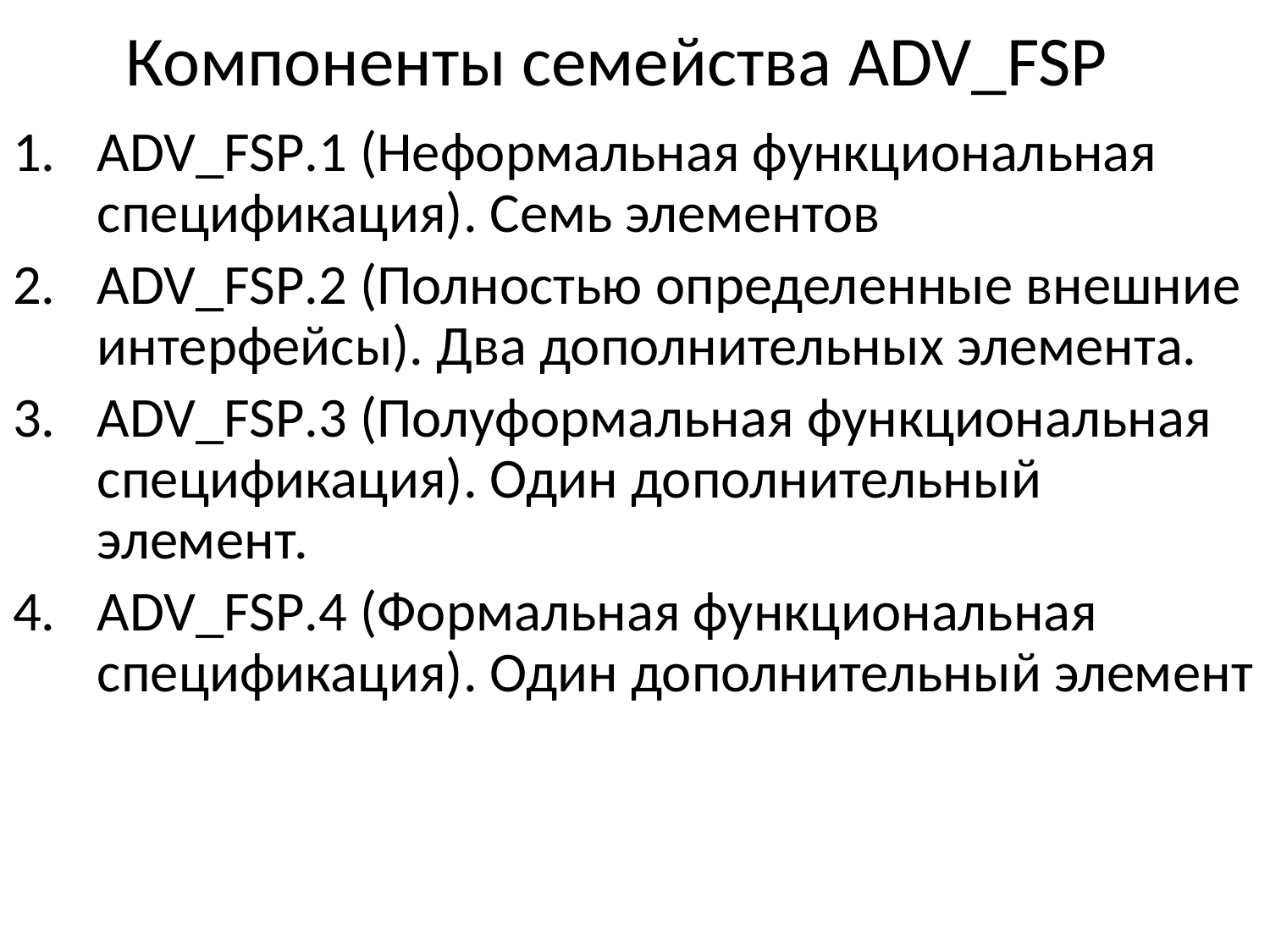

# Компоненты семейства ADV_FSP
ADV_FSP.1 (Неформальная функциональная спецификация). Семь элементов
ADV_FSP.2 (Полностью определенные внешние интерфейсы). Два дополнительных элемента.
ADV_FSP.3 (Полуформальная функциональная спецификация). Один дополнительный элемент.
ADV_FSP.4 (Формальная функциональная спецификация). Один дополнительный элемент